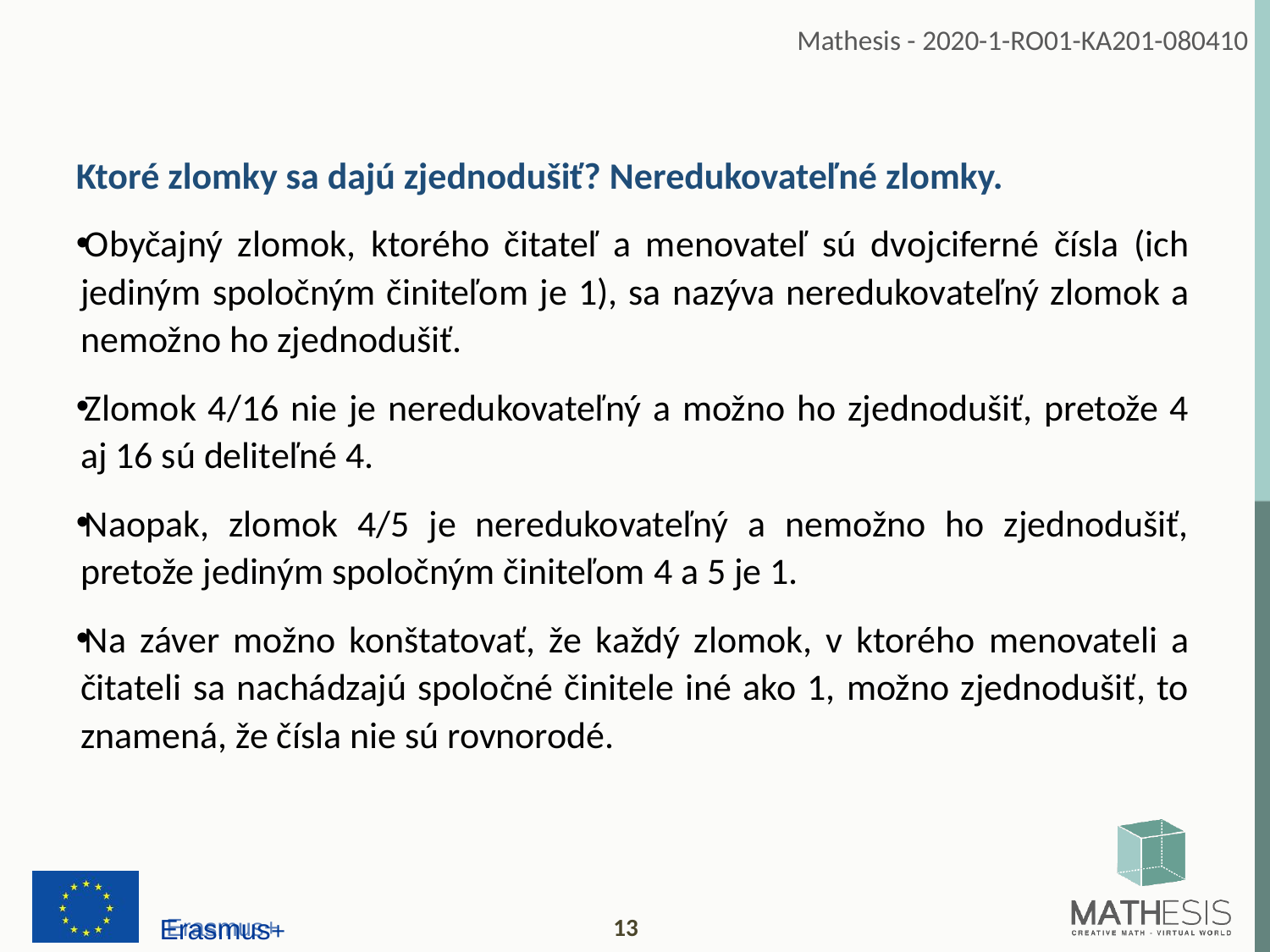

Ktoré zlomky sa dajú zjednodušiť? Neredukovateľné zlomky.
Obyčajný zlomok, ktorého čitateľ a menovateľ sú dvojciferné čísla (ich jediným spoločným činiteľom je 1), sa nazýva neredukovateľný zlomok a nemožno ho zjednodušiť.
Zlomok 4/16 nie je neredukovateľný a možno ho zjednodušiť, pretože 4 aj 16 sú deliteľné 4.
Naopak, zlomok 4/5 je neredukovateľný a nemožno ho zjednodušiť, pretože jediným spoločným činiteľom 4 a 5 je 1.
Na záver možno konštatovať, že každý zlomok, v ktorého menovateli a čitateli sa nachádzajú spoločné činitele iné ako 1, možno zjednodušiť, to znamená, že čísla nie sú rovnorodé.